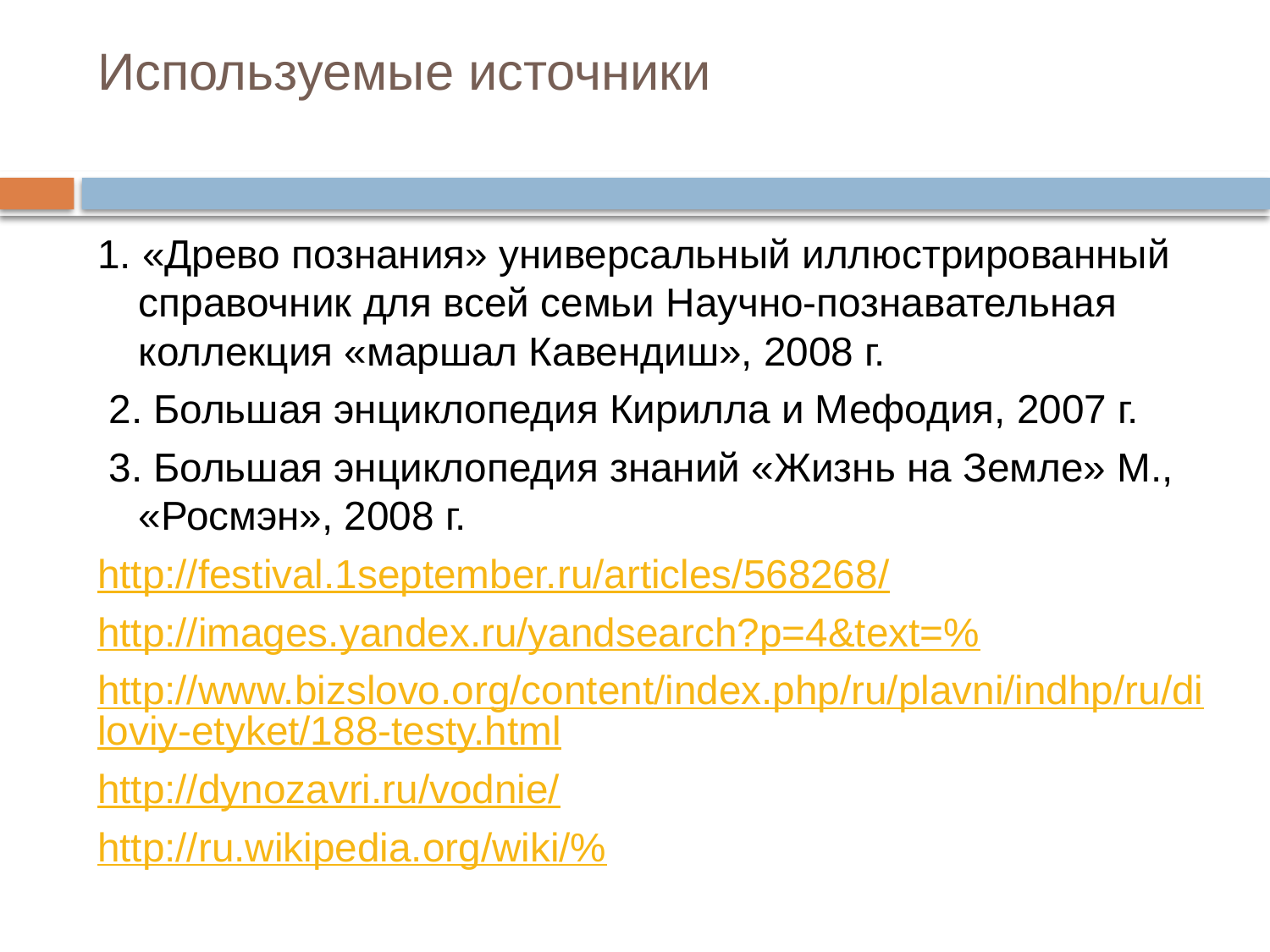

# Используемые источники
1. «Древо познания» универсальный иллюстрированный справочник для всей семьи Научно-познавательная коллекция «маршал Кавендиш», 2008 г.
 2. Большая энциклопедия Кирилла и Мефодия, 2007 г.
 3. Большая энциклопедия знаний «Жизнь на Земле» М., «Росмэн», 2008 г.
http://festival.1september.ru/articles/568268/
http://images.yandex.ru/yandsearch?p=4&text=%
http://www.bizslovo.org/content/index.php/ru/plavni/indhp/ru/diloviy-etyket/188-testy.html
http://dynozavri.ru/vodnie/
http://ru.wikipedia.org/wiki/%